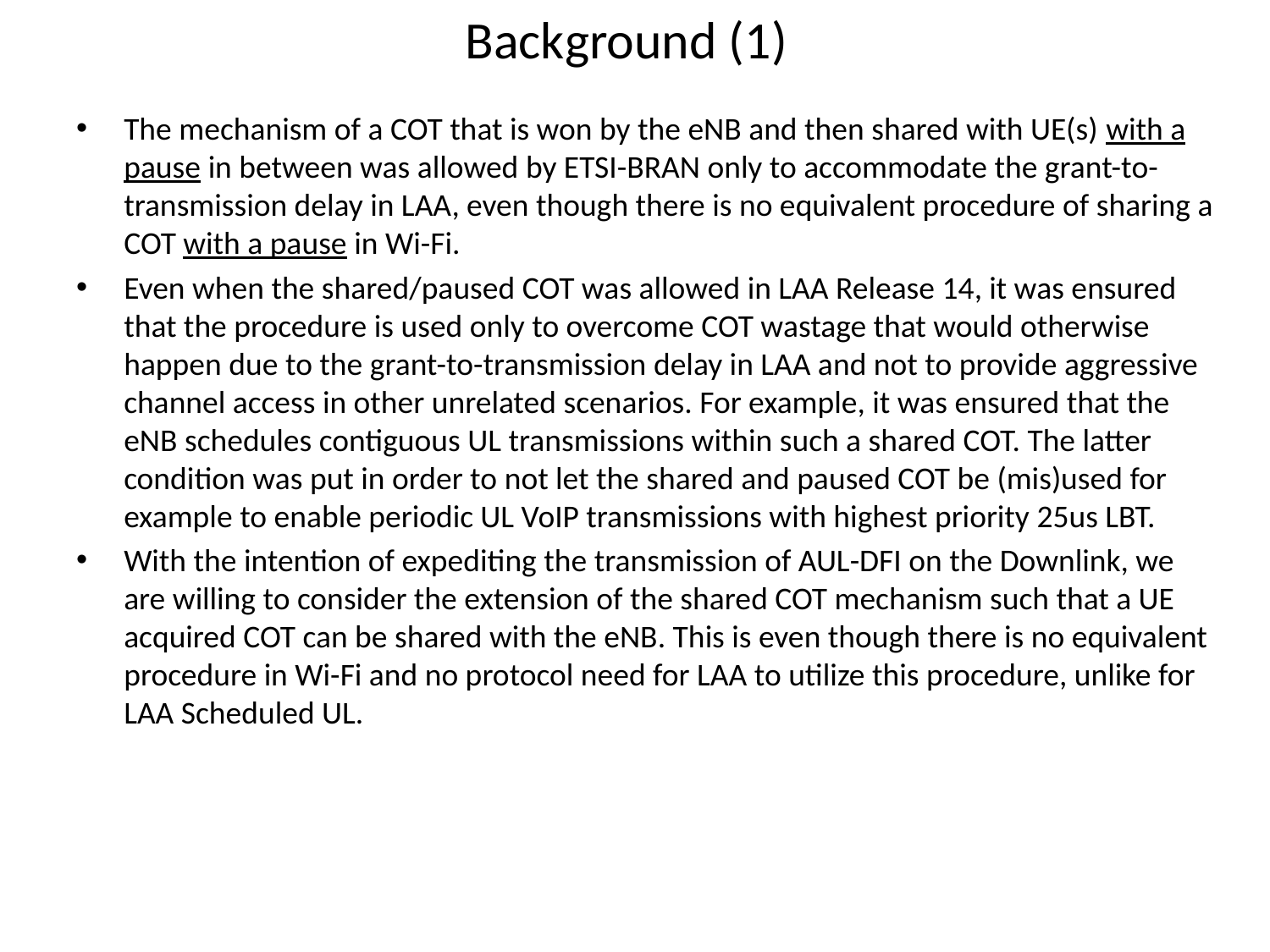

# Background (1)

The mechanism of a COT that is won by the eNB and then shared with UE(s) with a pause in between was allowed by ETSI-BRAN only to accommodate the grant-to-transmission delay in LAA, even though there is no equivalent procedure of sharing a COT with a pause in Wi-Fi.
Even when the shared/paused COT was allowed in LAA Release 14, it was ensured that the procedure is used only to overcome COT wastage that would otherwise happen due to the grant-to-transmission delay in LAA and not to provide aggressive channel access in other unrelated scenarios. For example, it was ensured that the eNB schedules contiguous UL transmissions within such a shared COT. The latter condition was put in order to not let the shared and paused COT be (mis)used for example to enable periodic UL VoIP transmissions with highest priority 25us LBT.
With the intention of expediting the transmission of AUL-DFI on the Downlink, we are willing to consider the extension of the shared COT mechanism such that a UE acquired COT can be shared with the eNB. This is even though there is no equivalent procedure in Wi-Fi and no protocol need for LAA to utilize this procedure, unlike for LAA Scheduled UL.